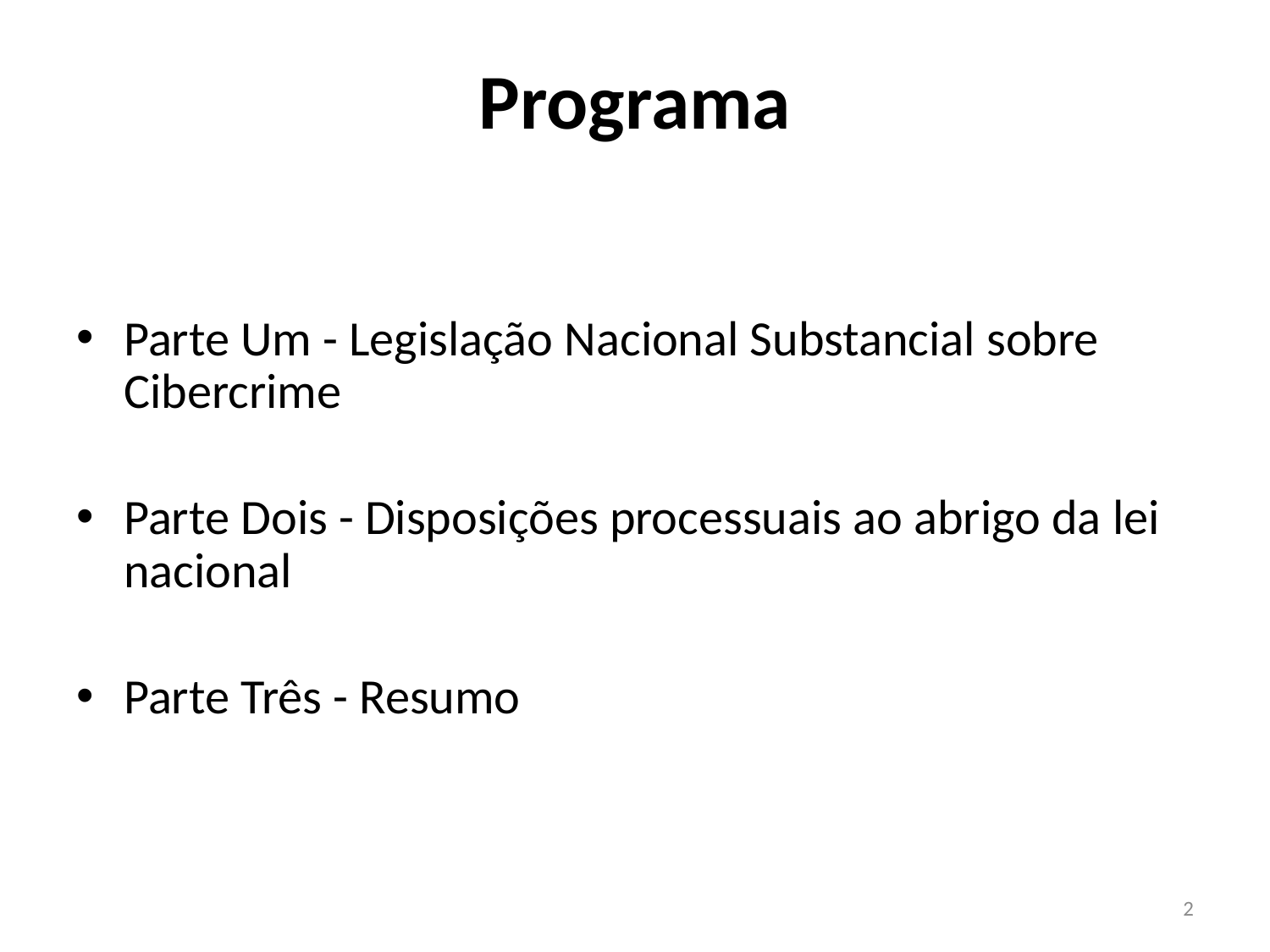

# Programa

Parte Um - Legislação Nacional Substancial sobre Cibercrime

Parte Dois - Disposições processuais ao abrigo da lei nacional

Parte Três - Resumo

2